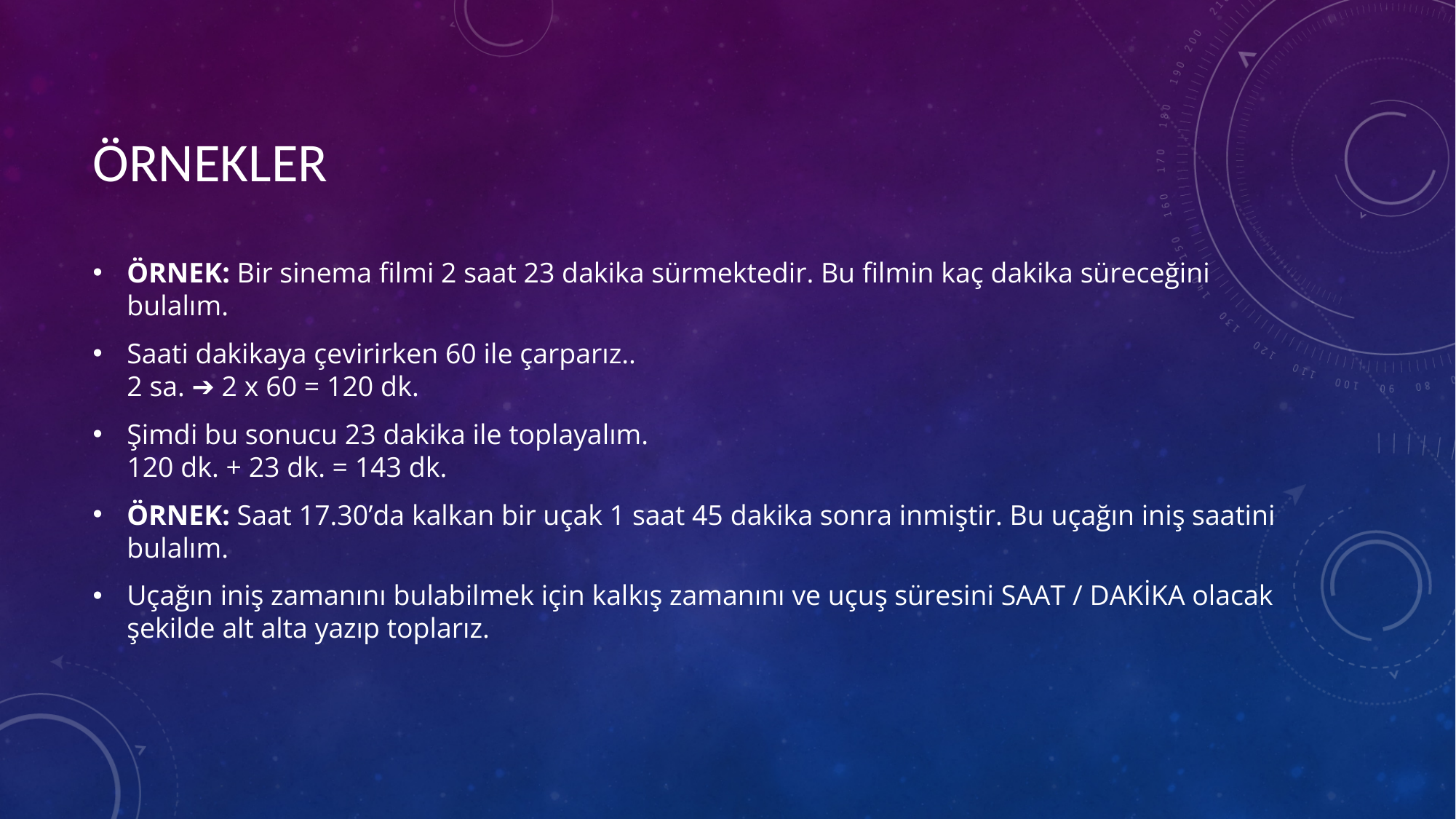

# örnekler
ÖRNEK: Bir sinema filmi 2 saat 23 dakika sürmektedir. Bu filmin kaç dakika süreceğini bulalım.
Saati dakikaya çevirirken 60 ile çarparız..
2 sa. ➔ 2 x 60 = 120 dk.
Şimdi bu sonucu 23 dakika ile toplayalım.
120 dk. + 23 dk. = 143 dk.
ÖRNEK: Saat 17.30’da kalkan bir uçak 1 saat 45 dakika sonra inmiştir. Bu uçağın iniş saatini bulalım.
Uçağın iniş zamanını bulabilmek için kalkış zamanını ve uçuş süresini SAAT / DAKİKA olacak şekilde alt alta yazıp toplarız.